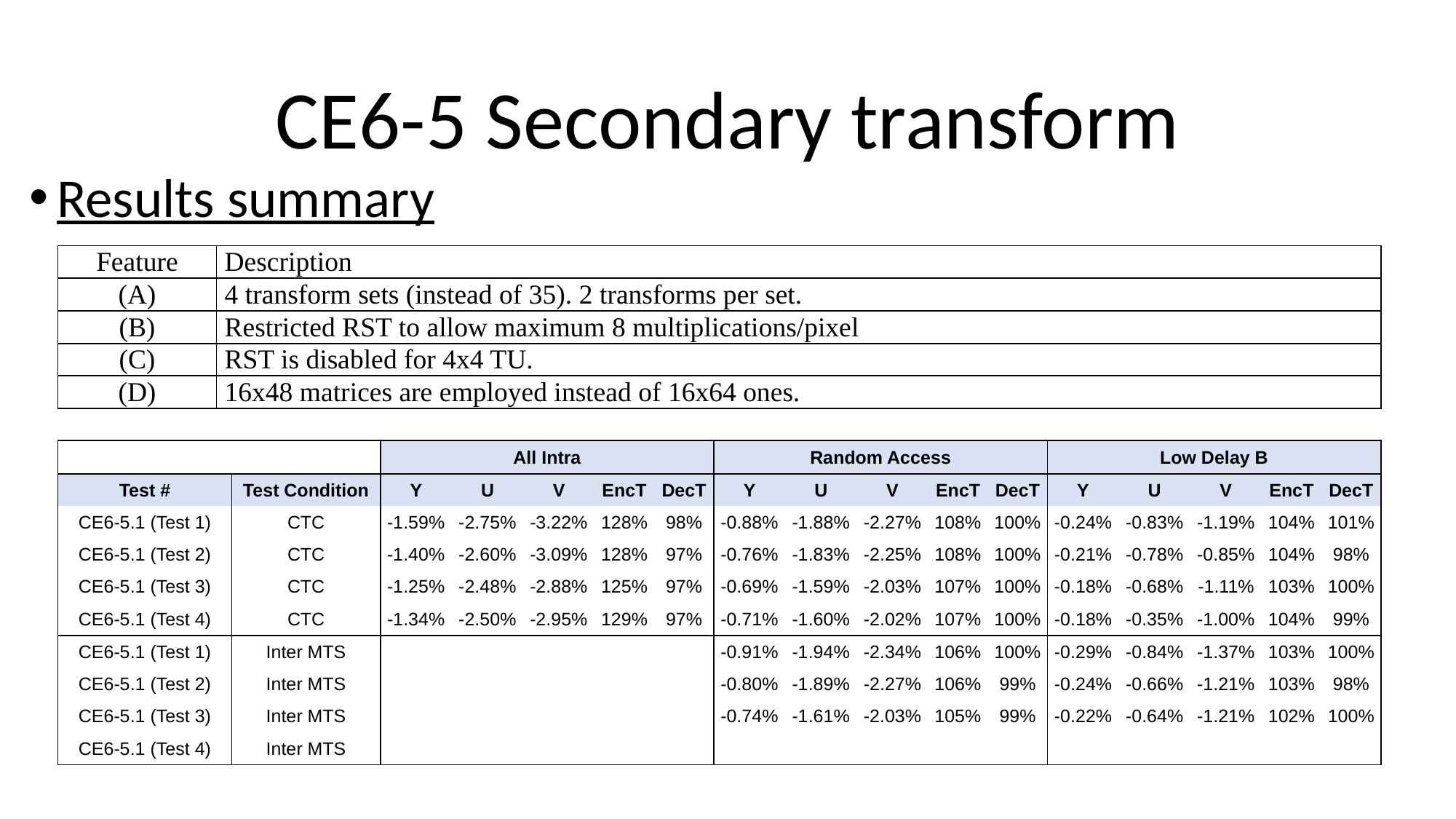

# CE6-5 Secondary transform
Results summary

| Feature | Description |
| --- | --- |
| (A) | 4 transform sets (instead of 35). 2 transforms per set. |
| (B) | Restricted RST to allow maximum 8 multiplications/pixel |
| (C) | RST is disabled for 4x4 TU. |
| (D) | 16x48 matrices are employed instead of 16x64 ones. |
|  |  | All Intra |  |  |  |  | Random Access |  |  |  |  | Low Delay B |  |  |  |  |
| --- | --- | --- | --- | --- | --- | --- | --- | --- | --- | --- | --- | --- | --- | --- | --- | --- |
| Test # | Test Condition | Y | U | V | EncT | DecT | Y | U | V | EncT | DecT | Y | U | V | EncT | DecT |
| CE6-5.1 (Test 1) | CTC | -1.59% | -2.75% | -3.22% | 128% | 98% | -0.88% | -1.88% | -2.27% | 108% | 100% | -0.24% | -0.83% | -1.19% | 104% | 101% |
| CE6-5.1 (Test 2) | CTC | -1.40% | -2.60% | -3.09% | 128% | 97% | -0.76% | -1.83% | -2.25% | 108% | 100% | -0.21% | -0.78% | -0.85% | 104% | 98% |
| CE6-5.1 (Test 3) | CTC | -1.25% | -2.48% | -2.88% | 125% | 97% | -0.69% | -1.59% | -2.03% | 107% | 100% | -0.18% | -0.68% | -1.11% | 103% | 100% |
| CE6-5.1 (Test 4) | CTC | -1.34% | -2.50% | -2.95% | 129% | 97% | -0.71% | -1.60% | -2.02% | 107% | 100% | -0.18% | -0.35% | -1.00% | 104% | 99% |
| CE6-5.1 (Test 1) | Inter MTS |  |  |  |  |  | -0.91% | -1.94% | -2.34% | 106% | 100% | -0.29% | -0.84% | -1.37% | 103% | 100% |
| CE6-5.1 (Test 2) | Inter MTS |  |  |  |  |  | -0.80% | -1.89% | -2.27% | 106% | 99% | -0.24% | -0.66% | -1.21% | 103% | 98% |
| CE6-5.1 (Test 3) | Inter MTS |  |  |  |  |  | -0.74% | -1.61% | -2.03% | 105% | 99% | -0.22% | -0.64% | -1.21% | 102% | 100% |
| CE6-5.1 (Test 4) | Inter MTS |  |  |  |  |  |  |  |  |  |  |  |  |  |  |  |